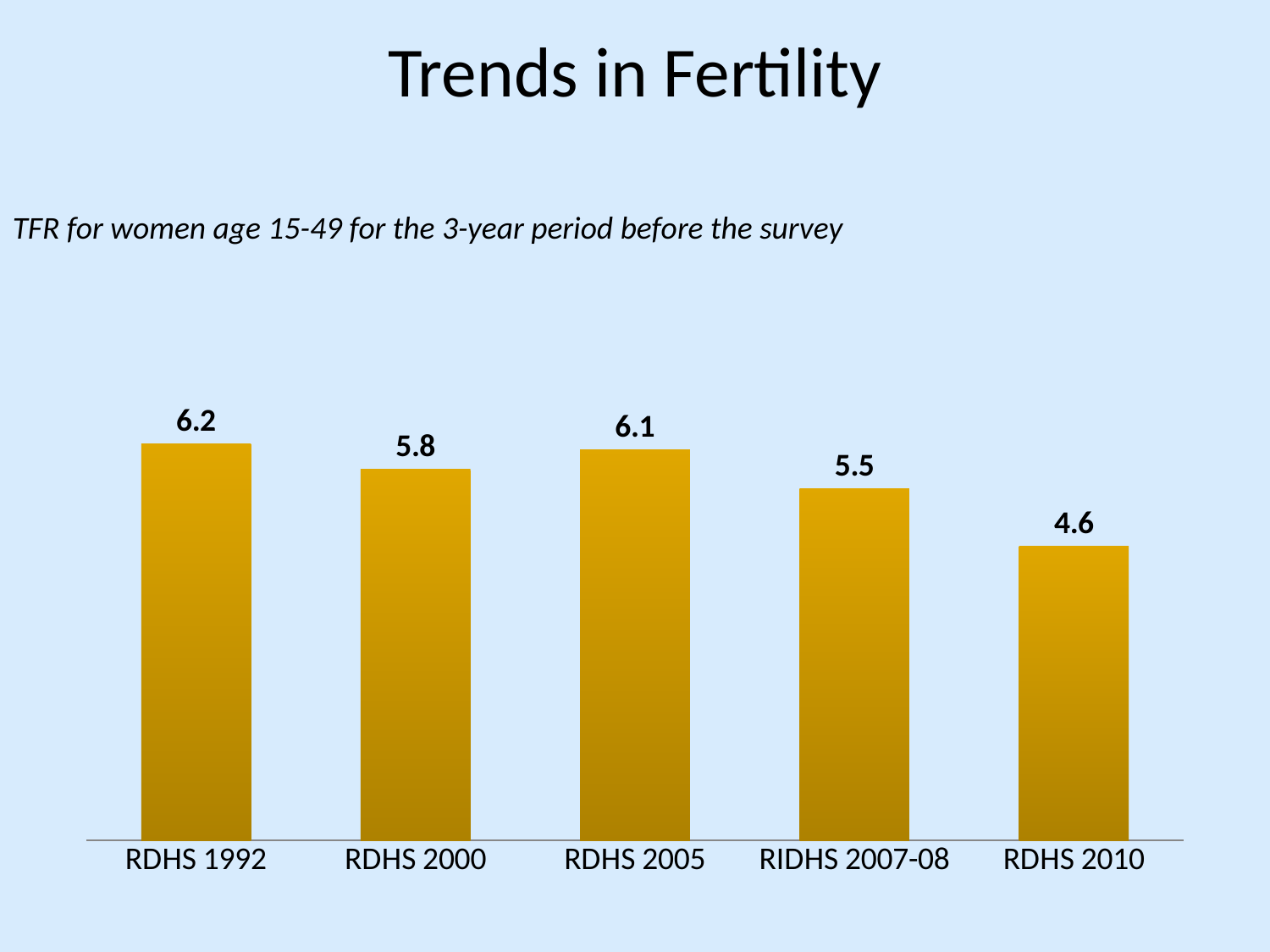

# Trends in Fertility
TFR for women age 15-49 for the 3-year period before the survey

### Chart

| Category | Series 1 |
|---|---|
| RDHS 1992 | 6.2 |
| RDHS 2000 | 5.8 |
| RDHS 2005 | 6.1 |
| RIDHS 2007-08 | 5.5 |
| RDHS 2010 | 4.6 |